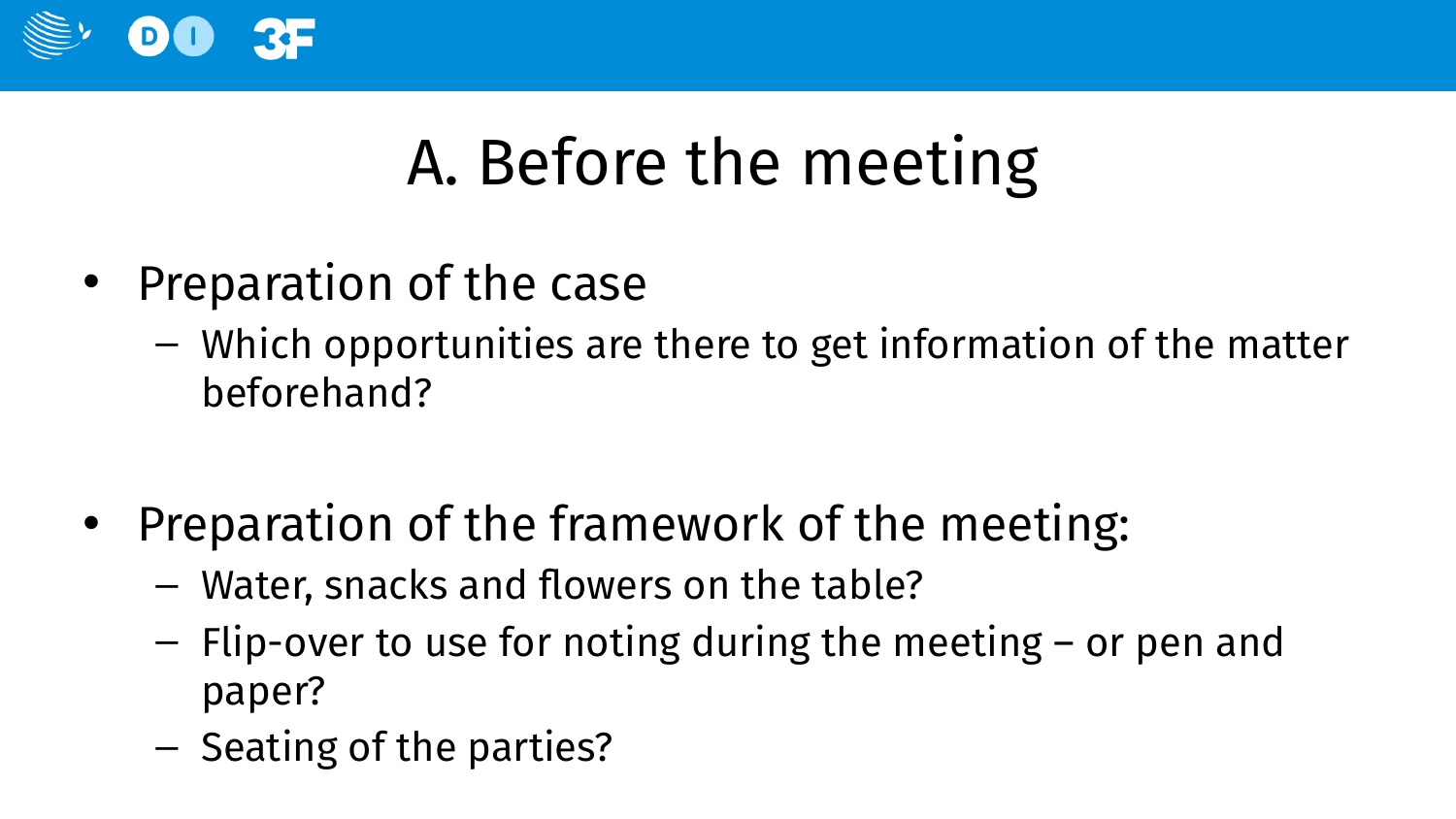

# A. Before the meeting
Preparation of the case
Which opportunities are there to get information of the matter beforehand?

Preparation of the framework of the meeting:
Water, snacks and flowers on the table?
Flip-over to use for noting during the meeting – or pen and paper?
Seating of the parties?